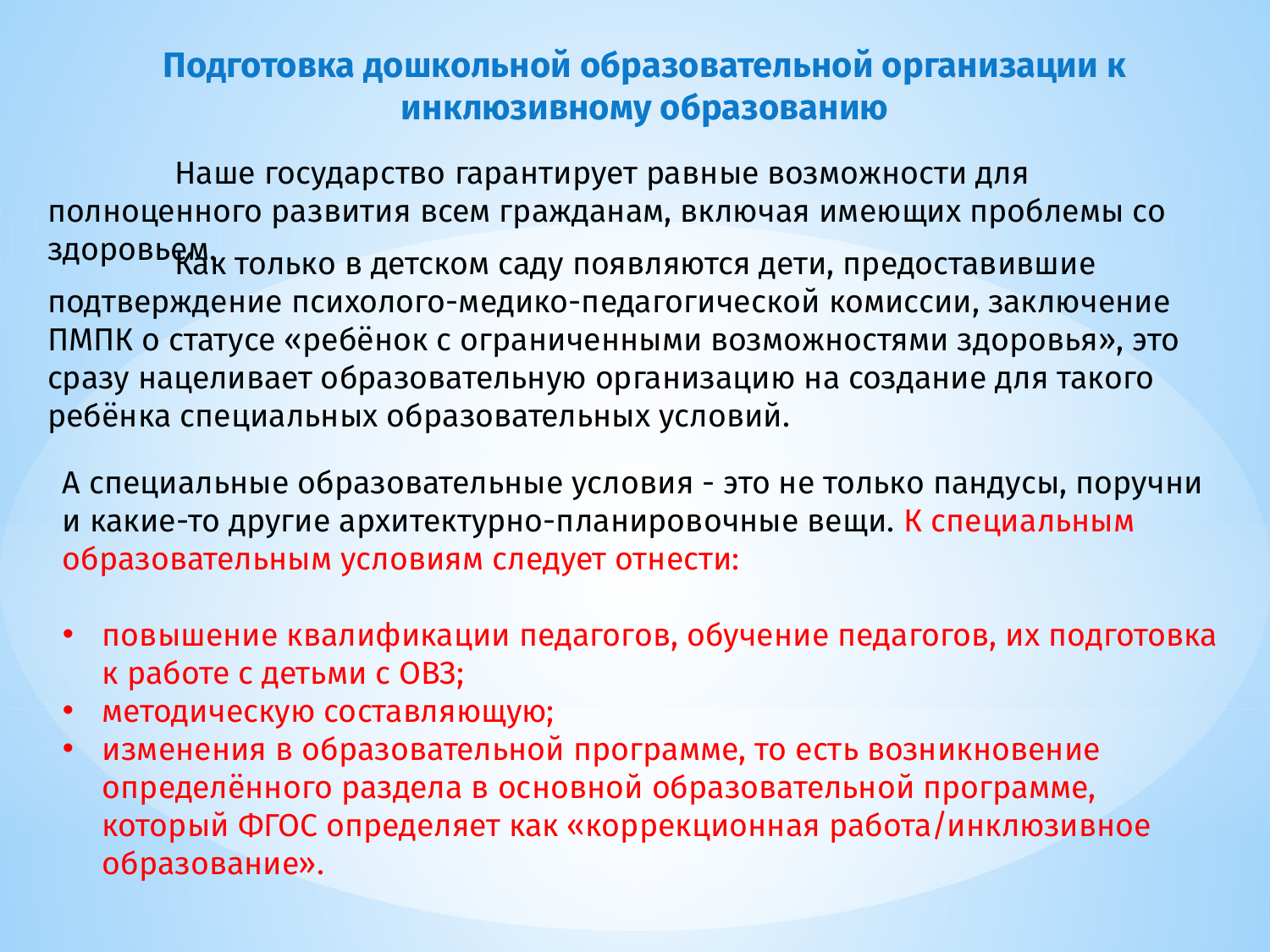

Подготовка дошкольной образовательной организации к инклюзивному образованию
	Наше государство гарантирует равные возможности для полноценного развития всем гражданам, включая имеющих проблемы со здоровьем.
	Как только в детском саду появляются дети, предоставившие подтверждение психолого-медико-педагогической комиссии, заключение ПМПК о статусе «ребёнок с ограниченными возможностями здоровья», это сразу нацеливает образовательную организацию на создание для такого ребёнка специальных образовательных условий.
А специальные образовательные условия - это не только пандусы, поручни и какие-то другие архитектурно-планировочные вещи. К специальным образовательным условиям следует отнести:

повышение квалификации педагогов, обучение педагогов, их подготовка к работе с детьми c ОВЗ;
методическую составляющую;
изменения в образовательной программе, то есть возникновение определённого раздела в основной образовательной программе, который ФГОС определяет как «коррекционная работа/инклюзивное образование».